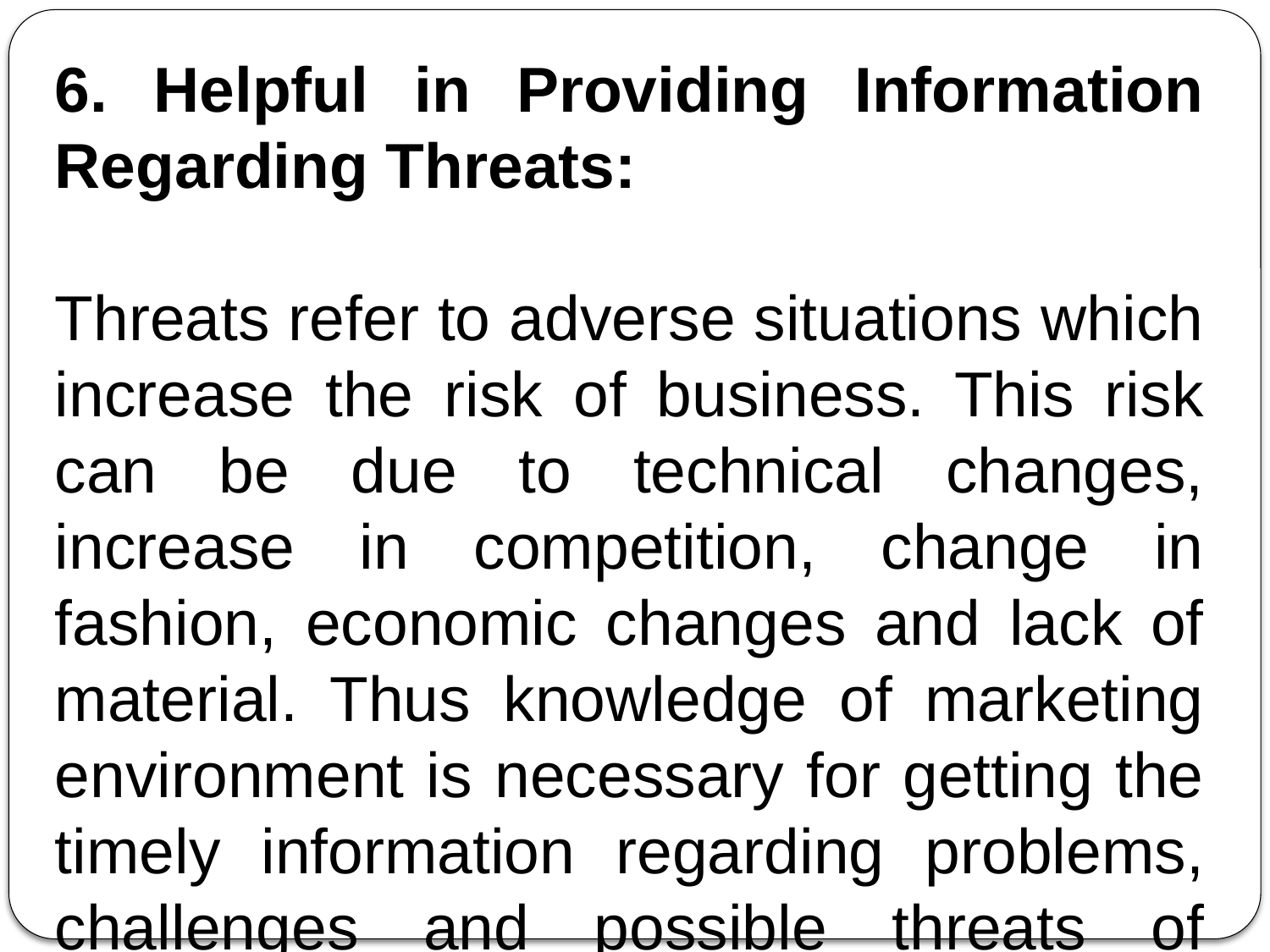

6. Helpful in Providing Information Regarding Threats:

Threats refer to adverse situations which increase the risk of business. This risk can be due to technical changes, increase in competition, change in fashion, economic changes and lack of material. Thus knowledge of marketing environment is necessary for getting the timely information regarding problems, challenges and possible threats of marketing